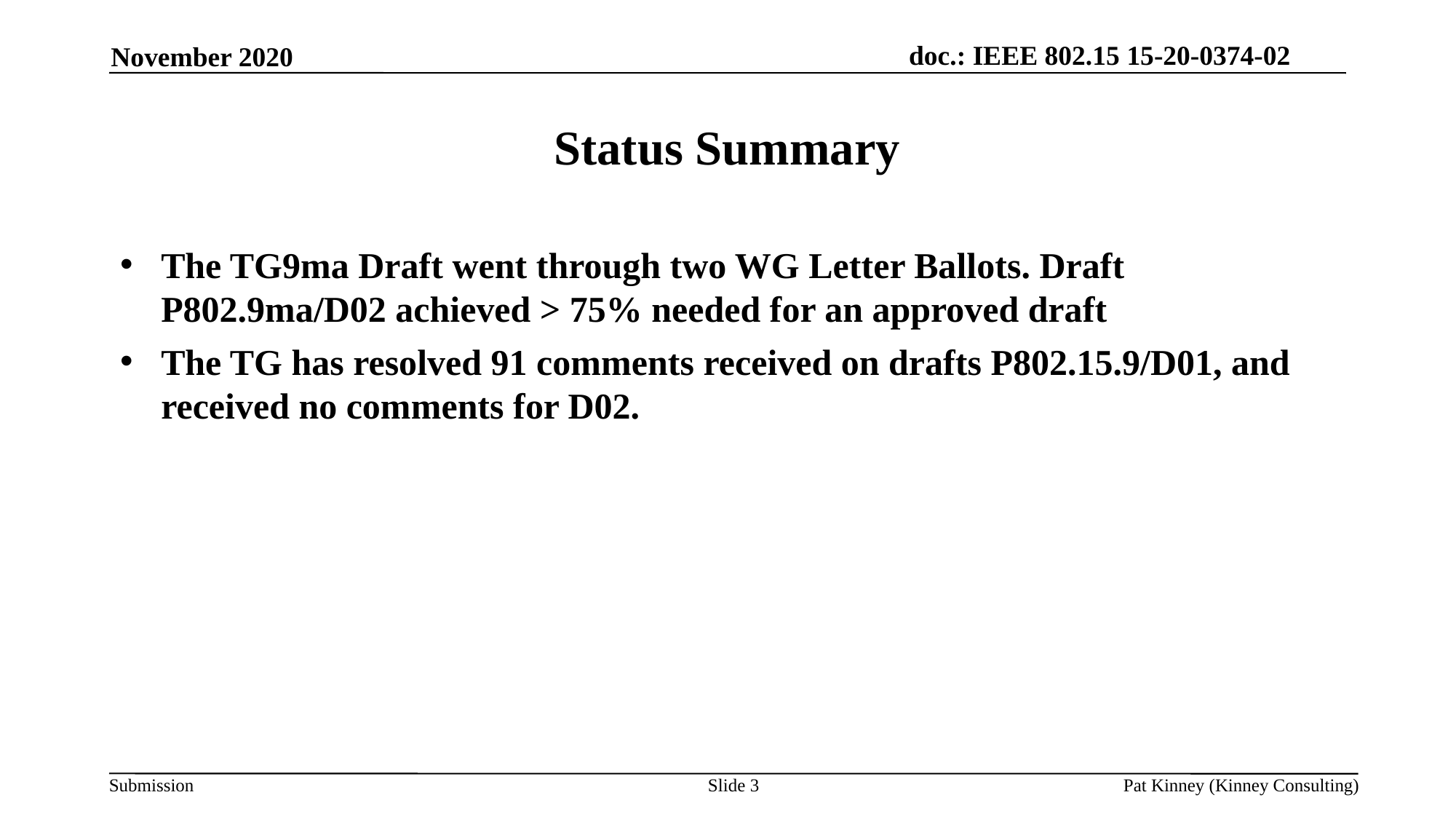

November 2020
Status Summary
The TG9ma Draft went through two WG Letter Ballots. Draft P802.9ma/D02 achieved > 75% needed for an approved draft
The TG has resolved 91 comments received on drafts P802.15.9/D01, and received no comments for D02.
Slide 3
Pat Kinney (Kinney Consulting)